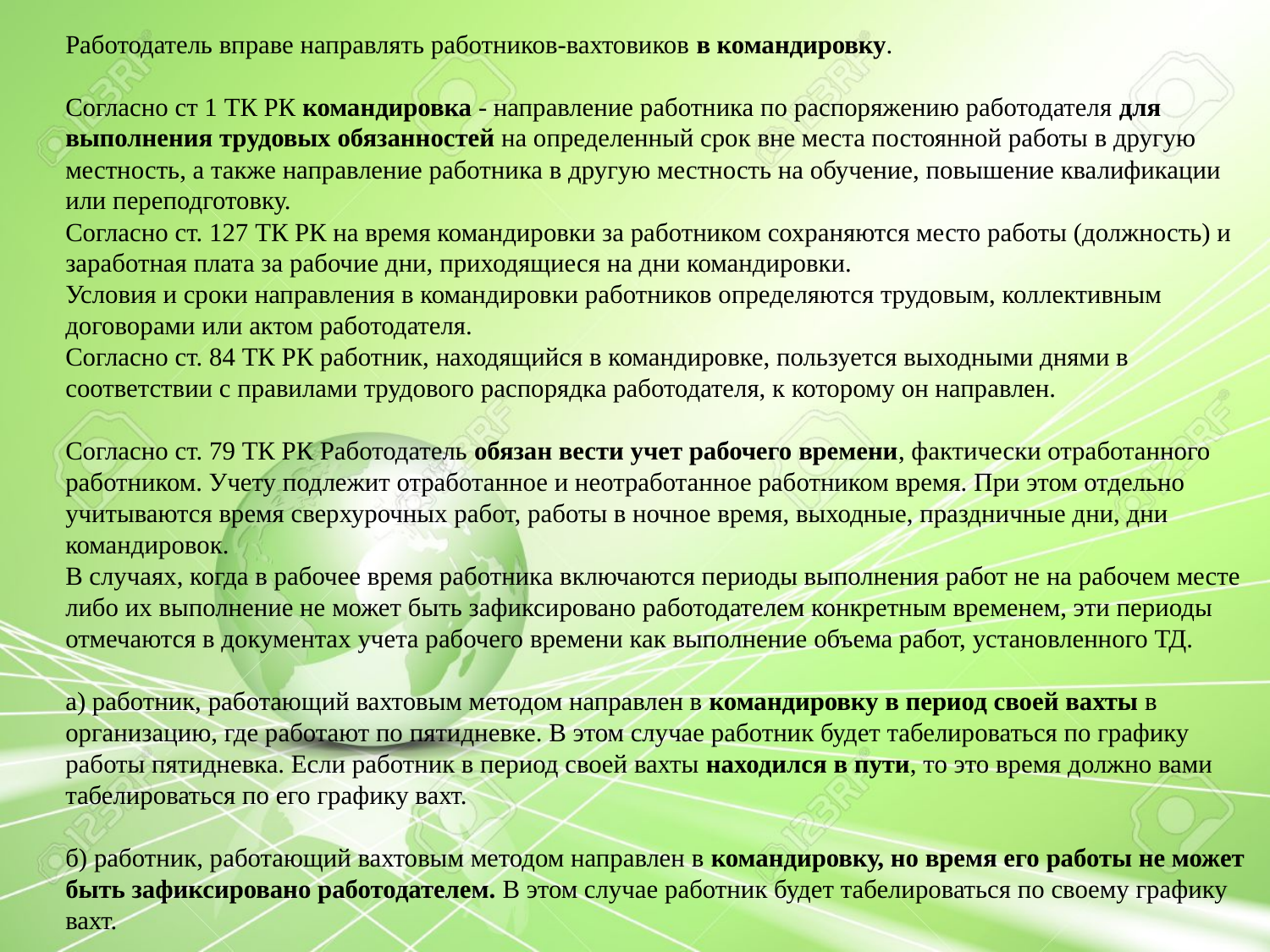

Работодатель вправе направлять работников-вахтовиков в командировку.

Согласно ст 1 ТК РК командировка - направление работника по распоряжению работодателя для выполнения трудовых обязанностей на определенный срок вне места постоянной работы в другую местность, а также направление работника в другую местность на обучение, повышение квалификации или переподготовку.
Согласно ст. 127 ТК РК на время командировки за работником сохраняются место работы (должность) и заработная плата за рабочие дни, приходящиеся на дни командировки.
Условия и сроки направления в командировки работников определяются трудовым, коллективным договорами или актом работодателя.
Согласно ст. 84 ТК РК работник, находящийся в командировке, пользуется выходными днями в соответствии с правилами трудового распорядка работодателя, к которому он направлен.

Согласно ст. 79 ТК РК Работодатель обязан вести учет рабочего времени, фактически отработанного работником. Учету подлежит отработанное и неотработанное работником время. При этом отдельно учитываются время сверхурочных работ, работы в ночное время, выходные, праздничные дни, дни командировок.
В случаях, когда в рабочее время работника включаются периоды выполнения работ не на рабочем месте либо их выполнение не может быть зафиксировано работодателем конкретным временем, эти периоды отмечаются в документах учета рабочего времени как выполнение объема работ, установленного ТД.

а) работник, работающий вахтовым методом направлен в командировку в период своей вахты в организацию, где работают по пятидневке. В этом случае работник будет табелироваться по графику работы пятидневка. Если работник в период своей вахты находился в пути, то это время должно вами табелироваться по его графику вахт.

б) работник, работающий вахтовым методом направлен в командировку, но время его работы не может быть зафиксировано работодателем. В этом случае работник будет табелироваться по своему графику вахт.